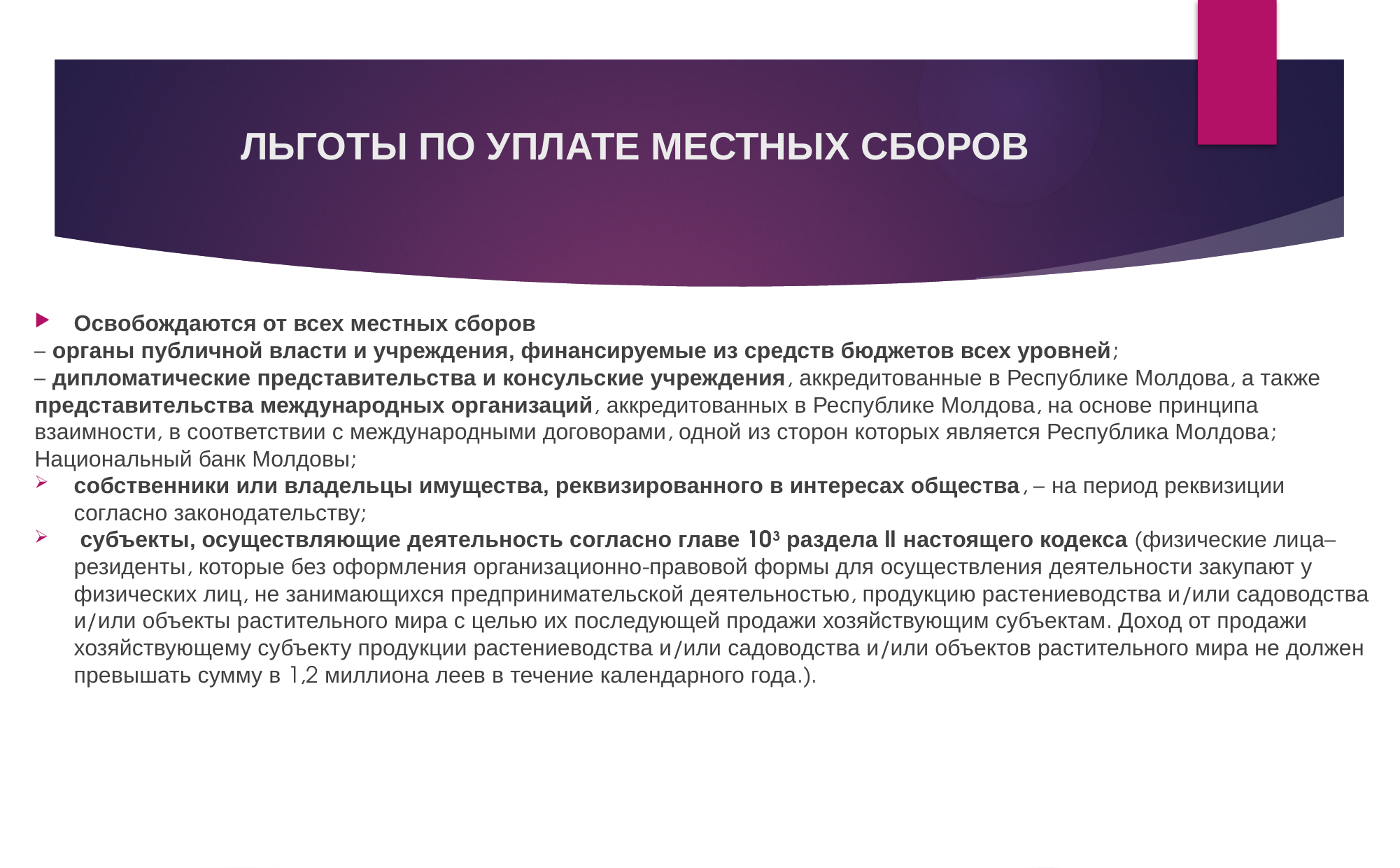

# ЛЬГОТЫ ПО УПЛАТЕ МЕСТНЫХ СБОРОВ
Освобождаются от всех местных сборов
– органы публичной власти и учреждения, финансируемые из средств бюджетов всех уровней;
– дипломатические представительства и консульские учреждения, аккредитованные в Республике Молдова, а также представительства международных организаций, аккредитованных в Республике Молдова, на основе принципа взаимности, в соответствии с международными договорами, одной из сторон которых является Республика Молдова;
Национальный банк Молдовы;
собственники или владельцы имущества, реквизированного в интересах общества, – на период реквизиции согласно законодательству;
 субъекты, осуществляющие деятельность согласно главе 103 раздела II настоящего кодекса (физические лица–резиденты, которые без оформления организационно-правовой формы для осуществления деятельности закупают у физических лиц, не занимающихся предпринимательской деятельностью, продукцию растениеводства и/или садоводства и/или объекты растительного мира с целью их последующей продажи хозяйствующим субъектам. Доход от продажи хозяйствующему субъекту продукции растениеводства и/или садоводства и/или объектов растительного мира не должен превышать сумму в 1,2 миллиона леев в течение календарного года.).